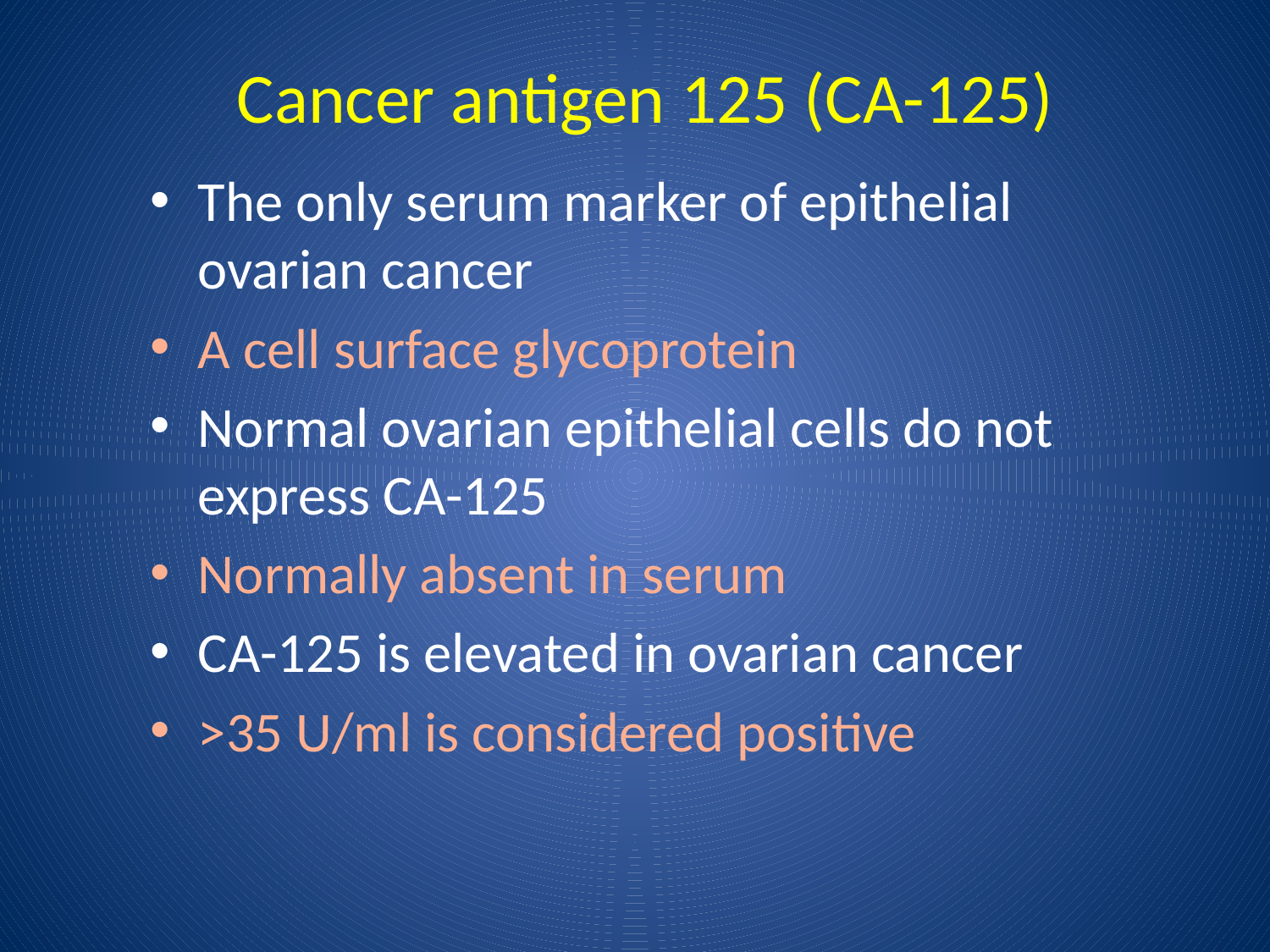

Cancer antigen 125 (CA-125)
The only serum marker of epithelial ovarian cancer
A cell surface glycoprotein
Normal ovarian epithelial cells do not express CA-125
Normally absent in serum
CA-125 is elevated in ovarian cancer
>35 U/ml is considered positive